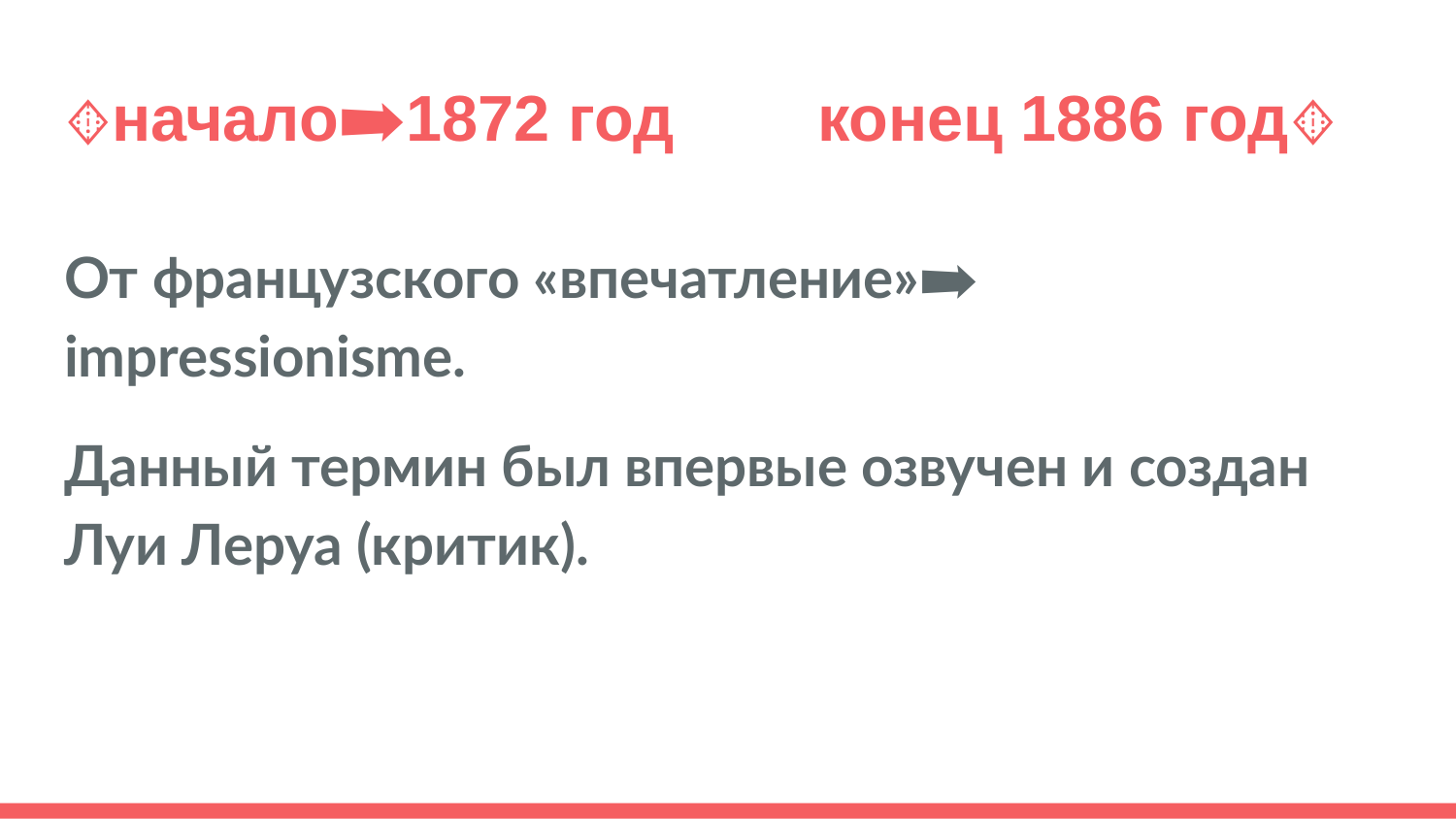

# 🔸начало➡1872 год        конец 1886 год🔸
От французского «впечатление»➡ impressionisme.
Данный термин был впервые озвучен и создан Луи Леруа (критик).